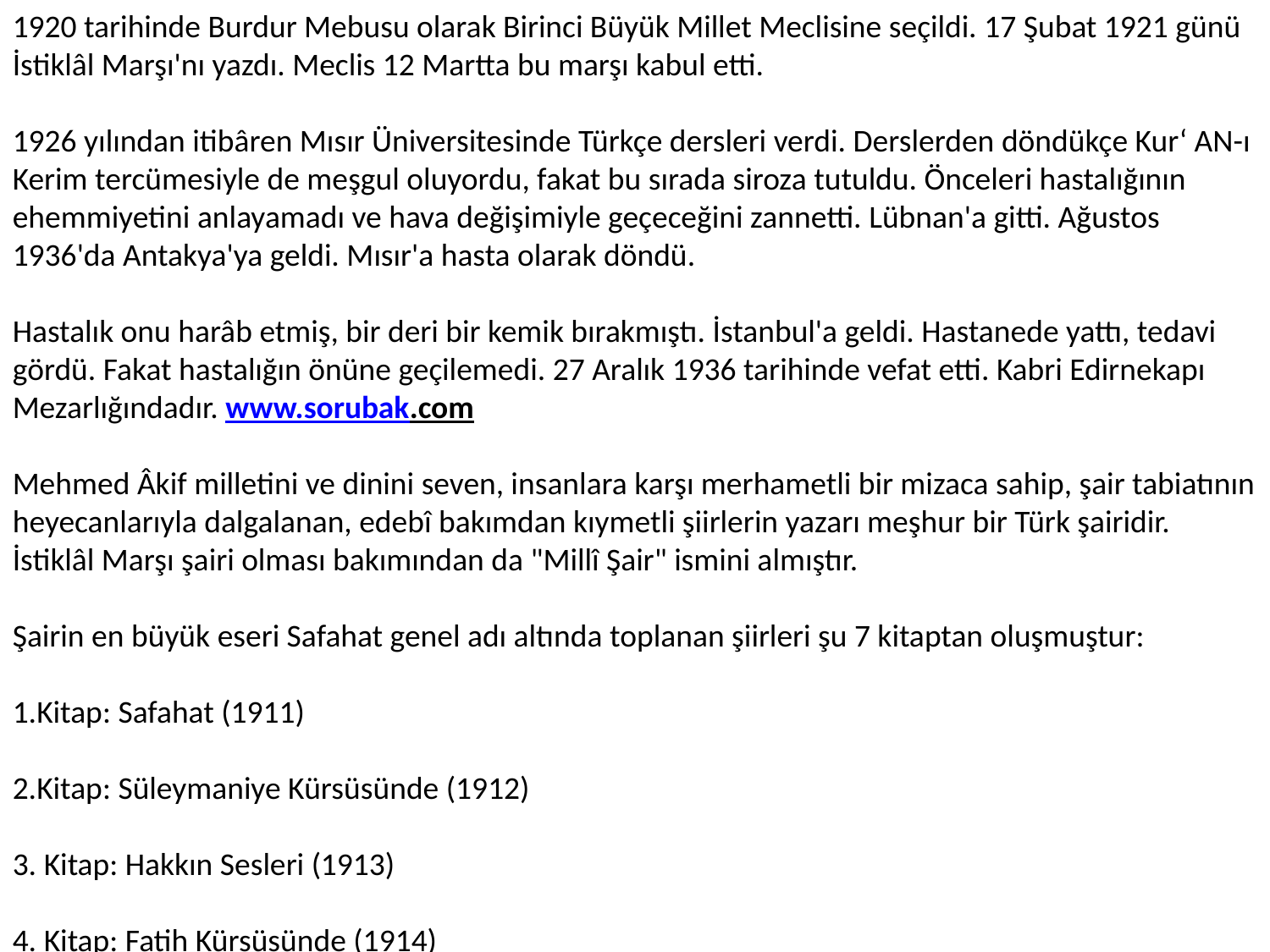

1920 tarihinde Burdur Mebusu olarak Birinci Büyük Millet Meclisine seçildi. 17 Şubat 1921 günü İstiklâl Marşı'nı yazdı. Meclis 12 Martta bu marşı kabul etti.
1926 yılından itibâren Mısır Üniversitesinde Türkçe dersleri verdi. Derslerden döndükçe Kur‘ AN-ı Kerim tercümesiyle de meşgul oluyordu, fakat bu sırada siroza tutuldu. Önceleri hastalığının ehemmiyetini anlayamadı ve hava değişimiyle geçeceğini zannetti. Lübnan'a gitti. Ağustos 1936'da Antakya'ya geldi. Mısır'a hasta olarak döndü.
Hastalık onu harâb etmiş, bir deri bir kemik bırakmıştı. İstanbul'a geldi. Hastanede yattı, tedavi gördü. Fakat hastalığın önüne geçilemedi. 27 Aralık 1936 tarihinde vefat etti. Kabri Edirnekapı Mezarlığındadır. www.sorubak.com
Mehmed Âkif milletini ve dinini seven, insanlara karşı merhametli bir mizaca sahip, şair tabiatının heyecanlarıyla dalgalanan, edebî bakımdan kıymetli şiirlerin yazarı meşhur bir Türk şairidir. İstiklâl Marşı şairi olması bakımından da "Millî Şair" ismini almıştır.
Şairin en büyük eseri Safahat genel adı altında toplanan şiirleri şu 7 kitaptan oluşmuştur:
1.Kitap: Safahat (1911)
2.Kitap: Süleymaniye Kürsüsünde (1912)
3. Kitap: Hakkın Sesleri (1913)
4. Kitap: Fatih Kürsüsünde (1914)